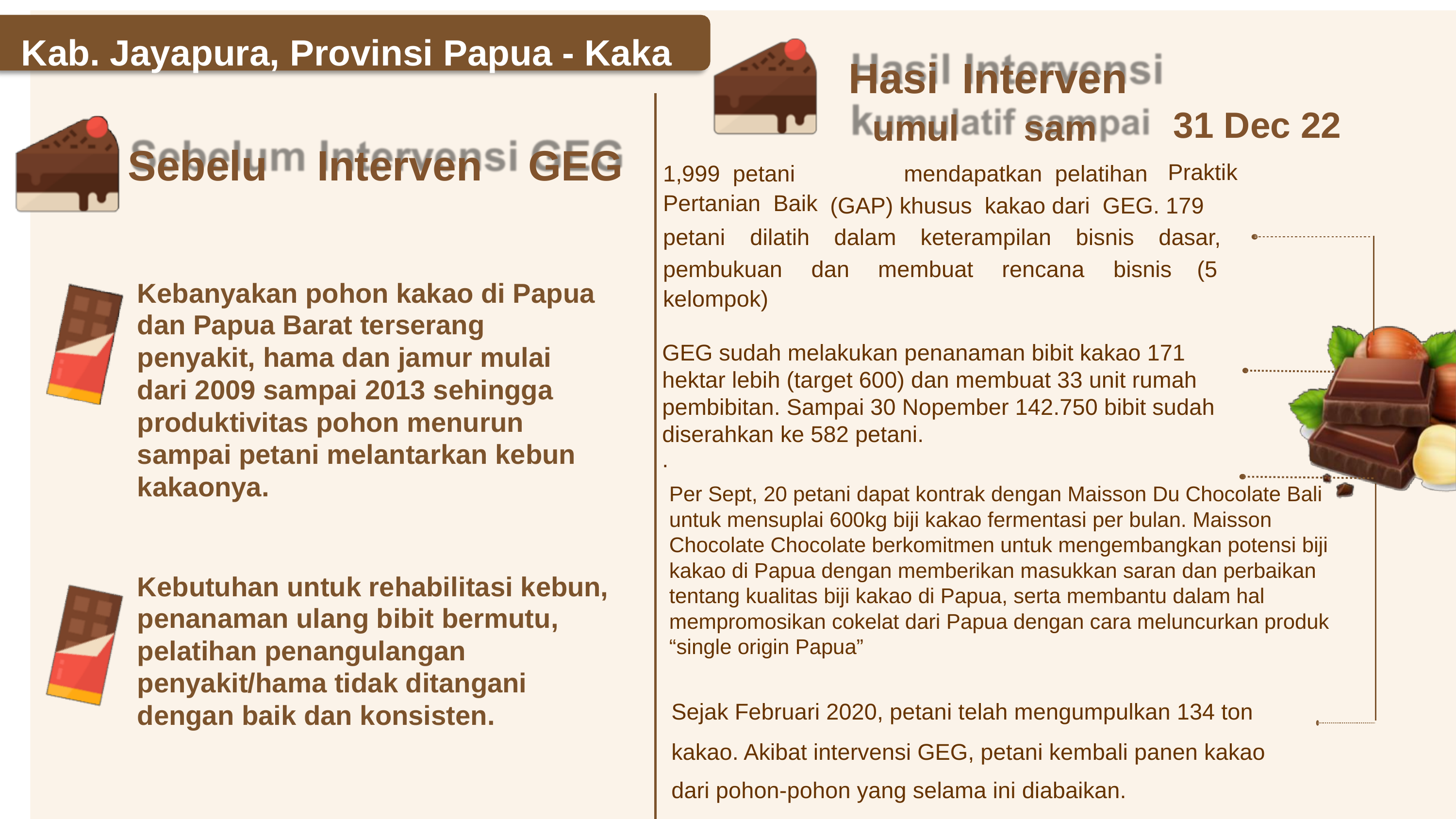

Kab.
Jayapura, Provinsi Papua - Kaka
o

l

si

31 Dec 22
Praktik
Hasi
umul
Interven
sam

telah  m

k

atif

pai

m

si

Sebelu
Interven
GEG
1,999  petani
Pertanian  Baik
mendapatkan  pelatihan
(GAP) khusus  kakao dari  GEG. 179
petani
dilatih
dalam
keterampilan
bisnis
dasar,

pembukuan
kelompok)
dan
membuat
rencana
bisnis    (5

Kebanyakan pohon kakao di Papua
dan Papua Barat terserang penyakit, hama dan jamur mulai dari 2009 sampai 2013 sehingga produktivitas pohon menurun sampai petani melantarkan kebun kakaonya.
GEG sudah melakukan penanaman bibit kakao 171
hektar lebih (target 600) dan membuat 33 unit rumah pembibitan. Sampai 30 Nopember 142.750 bibit sudah diserahkan ke 582 petani.
.

Per Sept, 20 petani dapat kontrak dengan Maisson Du Chocolate Bali
untuk mensuplai 600kg biji kakao fermentasi per bulan. Maisson Chocolate Chocolate berkomitmen untuk mengembangkan potensi biji kakao di Papua dengan memberikan masukkan saran dan perbaikan tentang kualitas biji kakao di Papua, serta membantu dalam hal mempromosikan cokelat dari Papua dengan cara meluncurkan produk “single origin Papua”

Kebutuhan untuk rehabilitasi kebun,
penanaman ulang bibit bermutu, pelatihan penangulangan penyakit/hama tidak ditangani dengan baik dan konsisten.
Sejak Februari 2020, petani telah mengumpulkan 134 ton
kakao. Akibat intervensi GEG, petani kembali panen kakao dari pohon-pohon yang selama ini diabaikan.